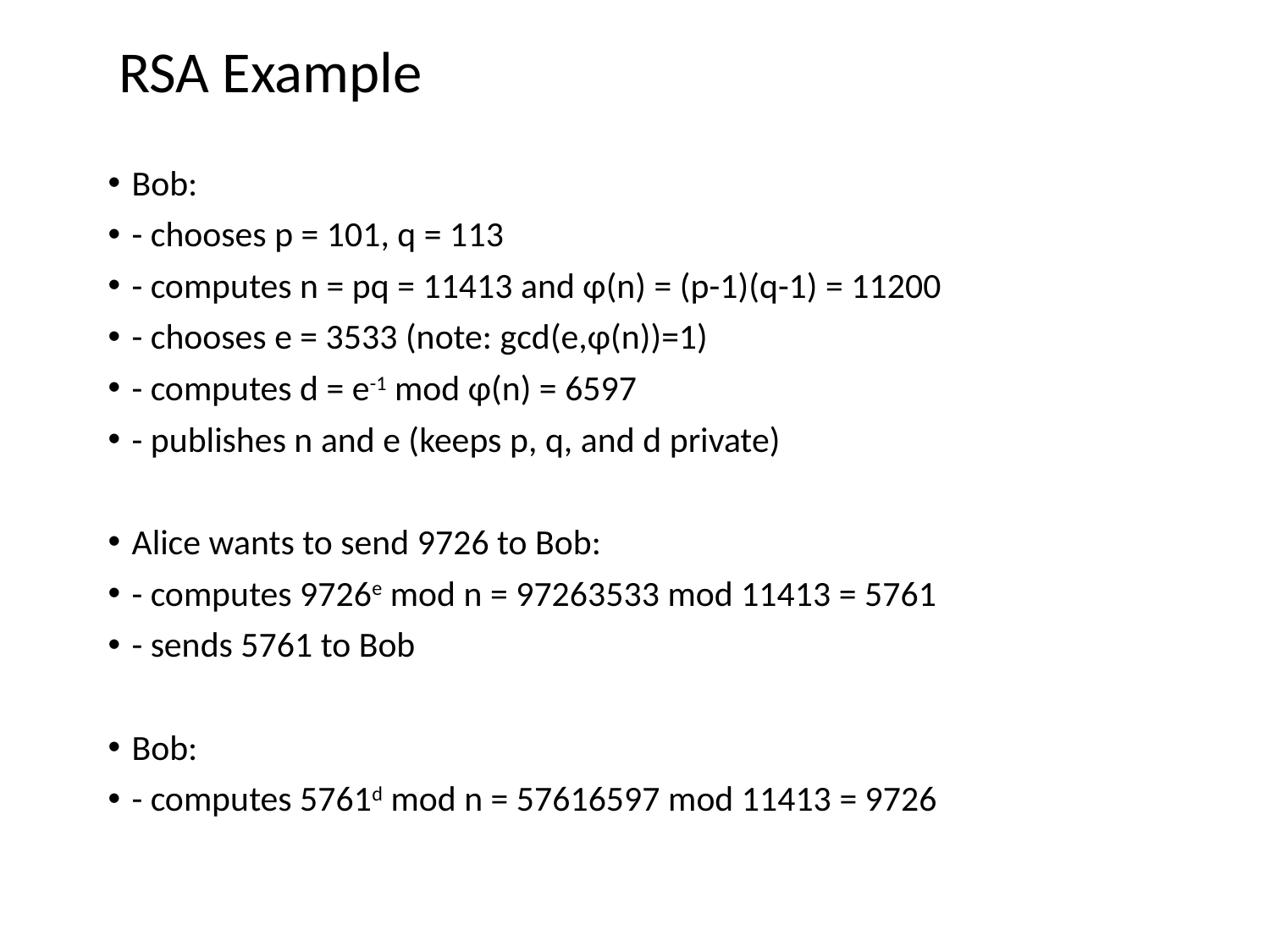

# RSA Example
Bob:
- chooses p = 101, q = 113
- computes n = pq = 11413 and φ(n) = (p-1)(q-1) = 11200
- chooses e = 3533 (note: gcd(e,φ(n))=1)
- computes d = e-1 mod φ(n) = 6597
- publishes n and e (keeps p, q, and d private)

Alice wants to send 9726 to Bob:
- computes 9726e mod n = 97263533 mod 11413 = 5761
- sends 5761 to Bob

Bob:
- computes 5761d mod n = 57616597 mod 11413 = 9726